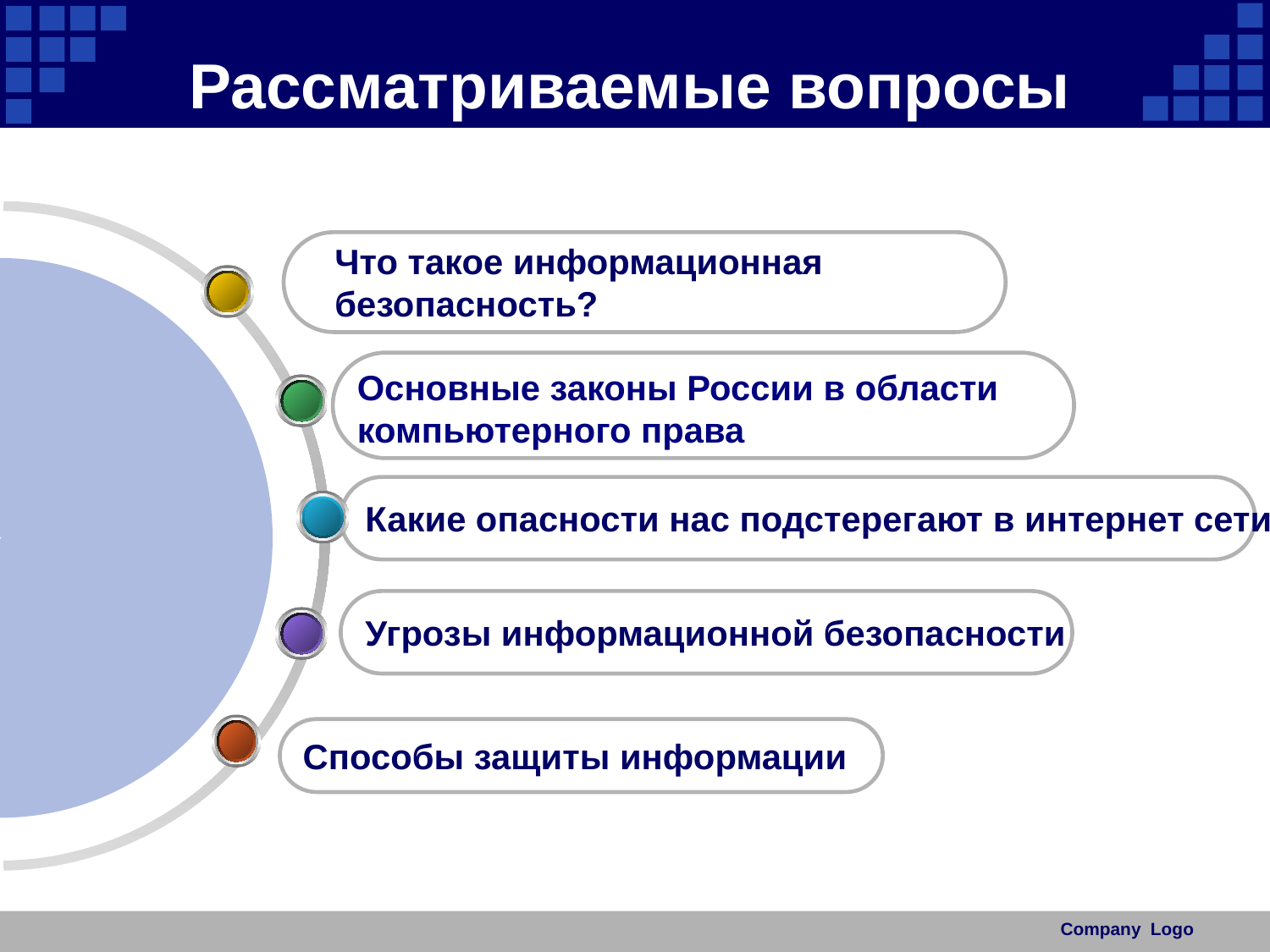

# Рассматриваемые вопросы

Что такое информационная безопасность?

Основные законы России в области компьютерного права

Какие опасности нас подстерегают в интернет сети?

Угрозы информационной безопасности

Способы защиты информации
Company  Logo